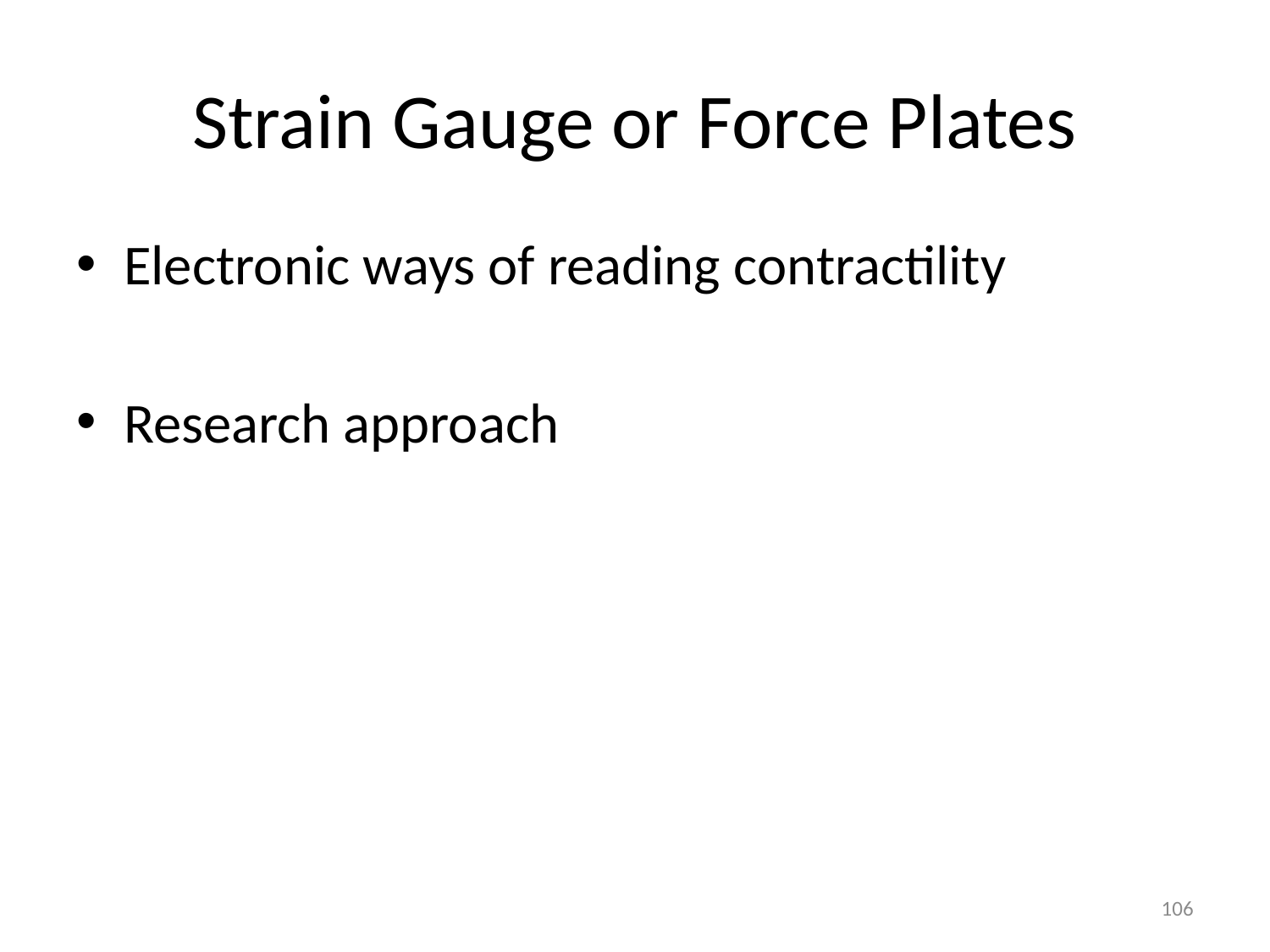

# Strain Gauge or Force Plates
Electronic ways of reading contractility

Research approach
106